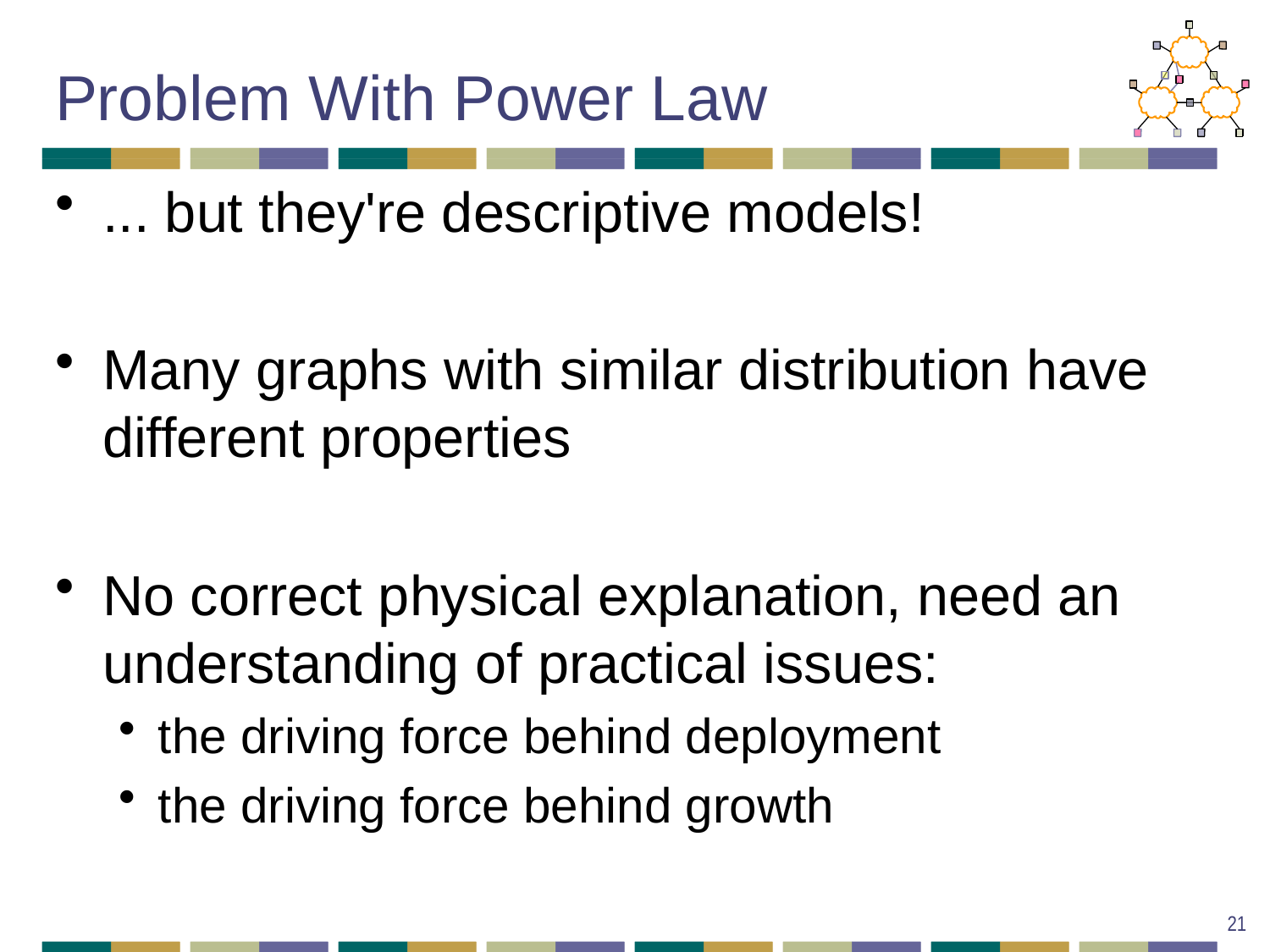

# Problem With Power Law
... but they're descriptive models!

Many graphs with similar distribution have different properties

No correct physical explanation, need an understanding of practical issues:
the driving force behind deployment
the driving force behind growth
21